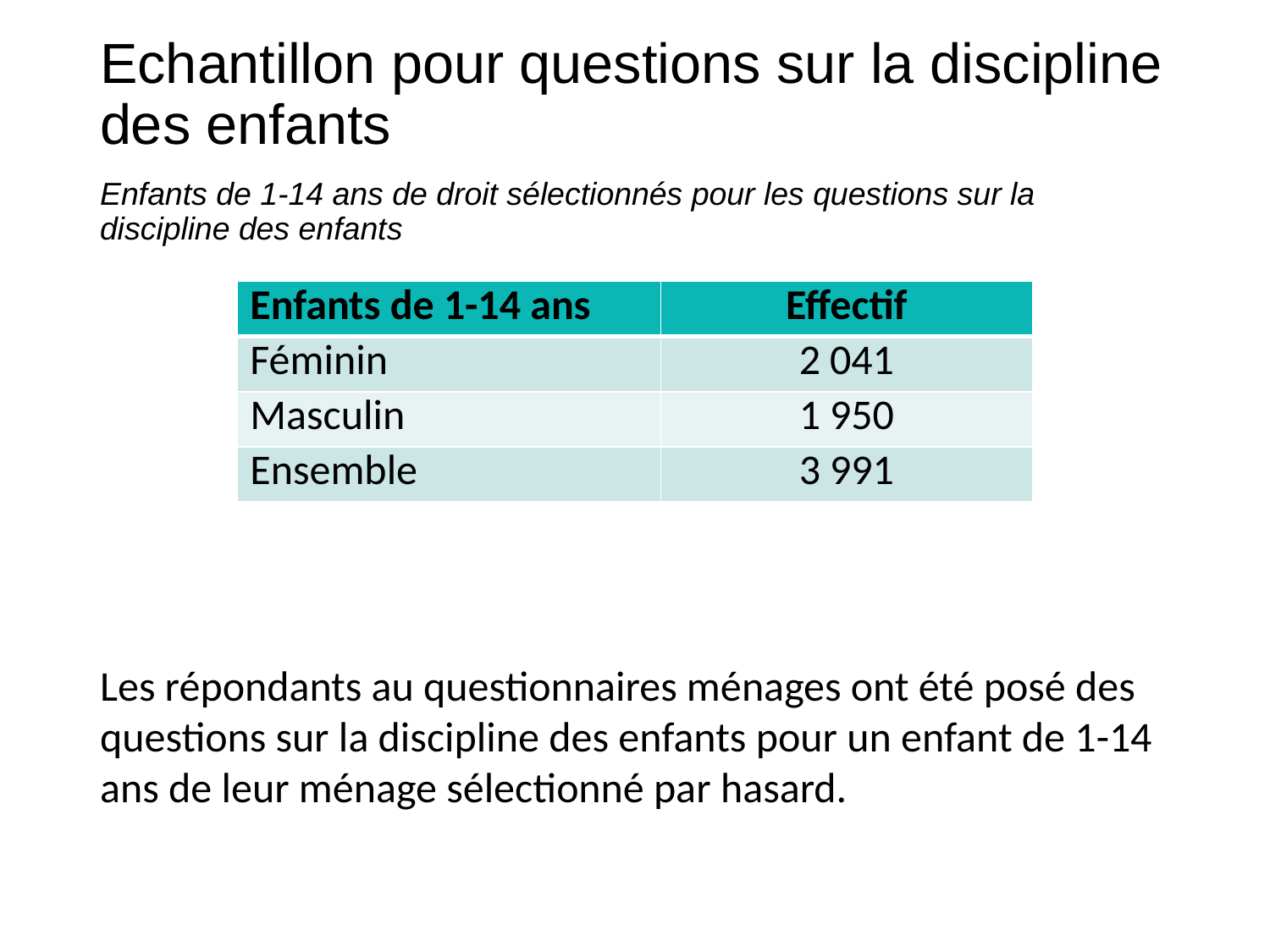

# Echantillon pour questions sur la discipline des enfants
Enfants de 1-14 ans de droit sélectionnés pour les questions sur la discipline des enfants
| Enfants de 1-14 ans | Effectif |
| --- | --- |
| Féminin | 2 041 |
| Masculin | 1 950 |
| Ensemble | 3 991 |
Les répondants au questionnaires ménages ont été posé des questions sur la discipline des enfants pour un enfant de 1-14 ans de leur ménage sélectionné par hasard.